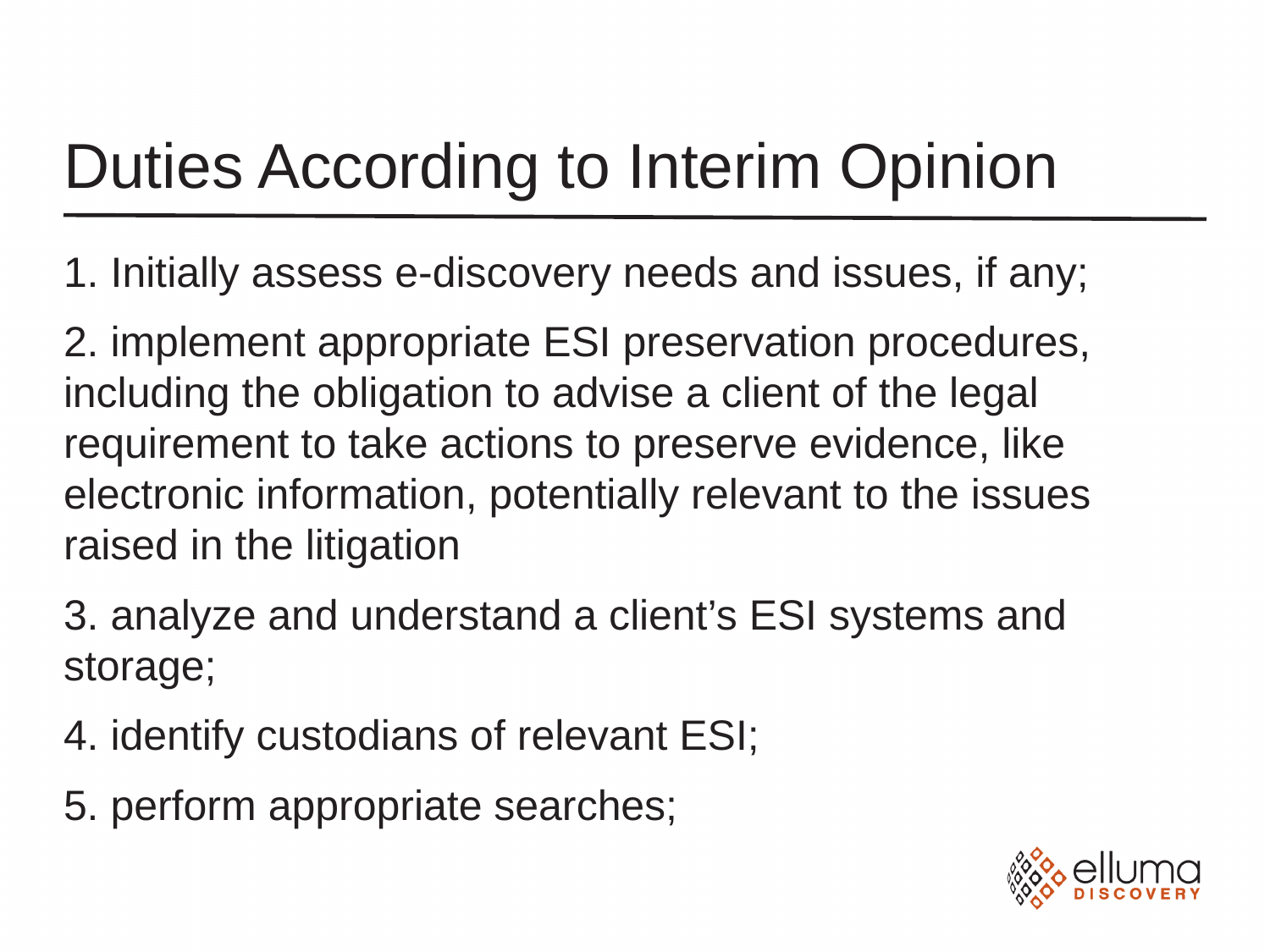

# Duties According to Interim Opinion

1. Initially assess e-discovery needs and issues, if any;
2. implement appropriate ESI preservation procedures, including the obligation to advise a client of the legal requirement to take actions to preserve evidence, like electronic information, potentially relevant to the issues raised in the litigation
3. analyze and understand a client’s ESI systems and storage;
4. identify custodians of relevant ESI;
5. perform appropriate searches;